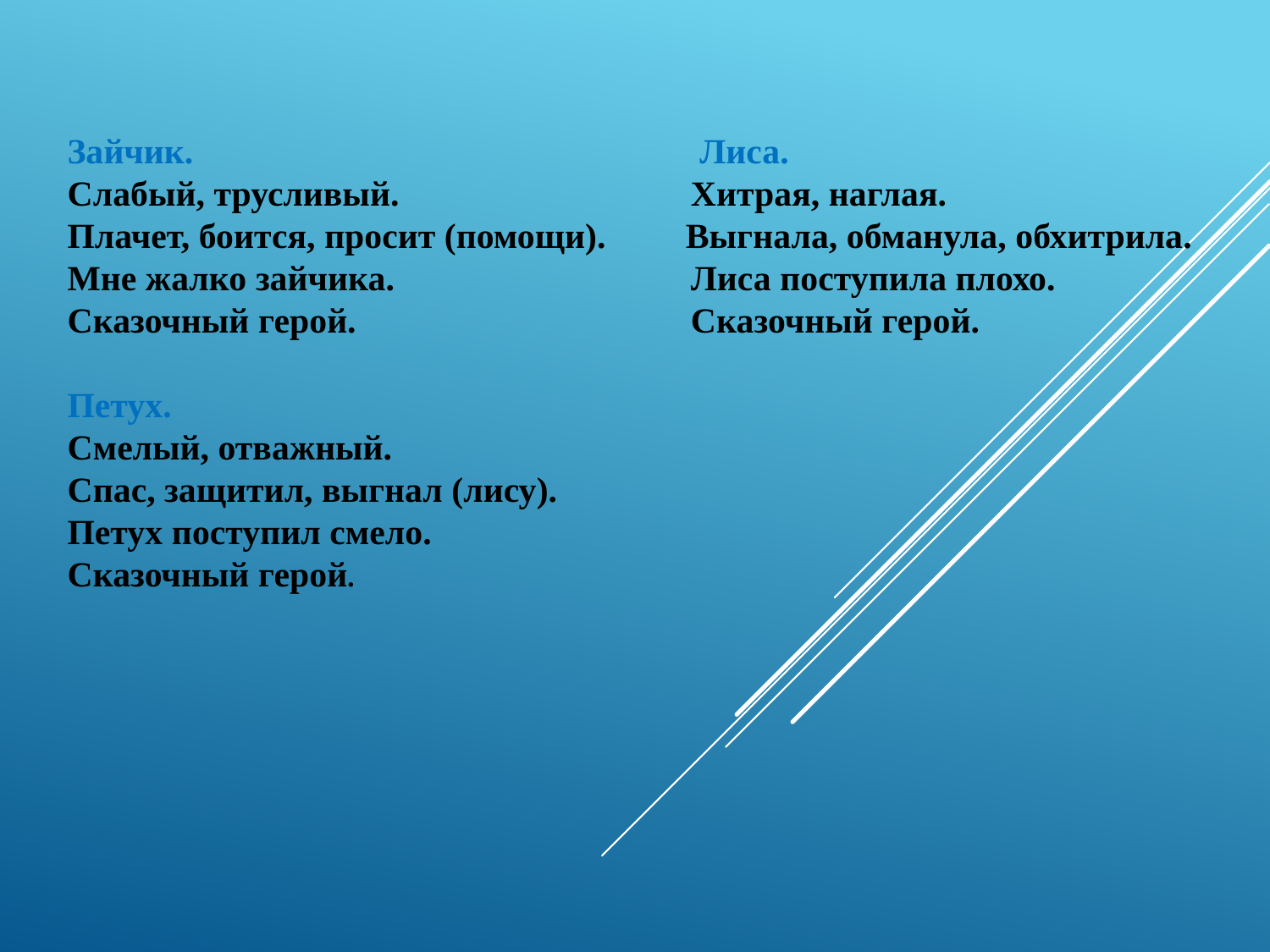

Зайчик.				              Лиса.
Слабый, трусливый.		             Хитрая, наглая.
Плачет, боится, просит (помощи).         Выгнала, обманула, обхитрила.
Мне жалко зайчика.		             Лиса поступила плохо.
Сказочный герой.		             Сказочный герой.

Петух.
Смелый, отважный.
Спас, защитил, выгнал (лису).
Петух поступил смело.
Сказочный герой.